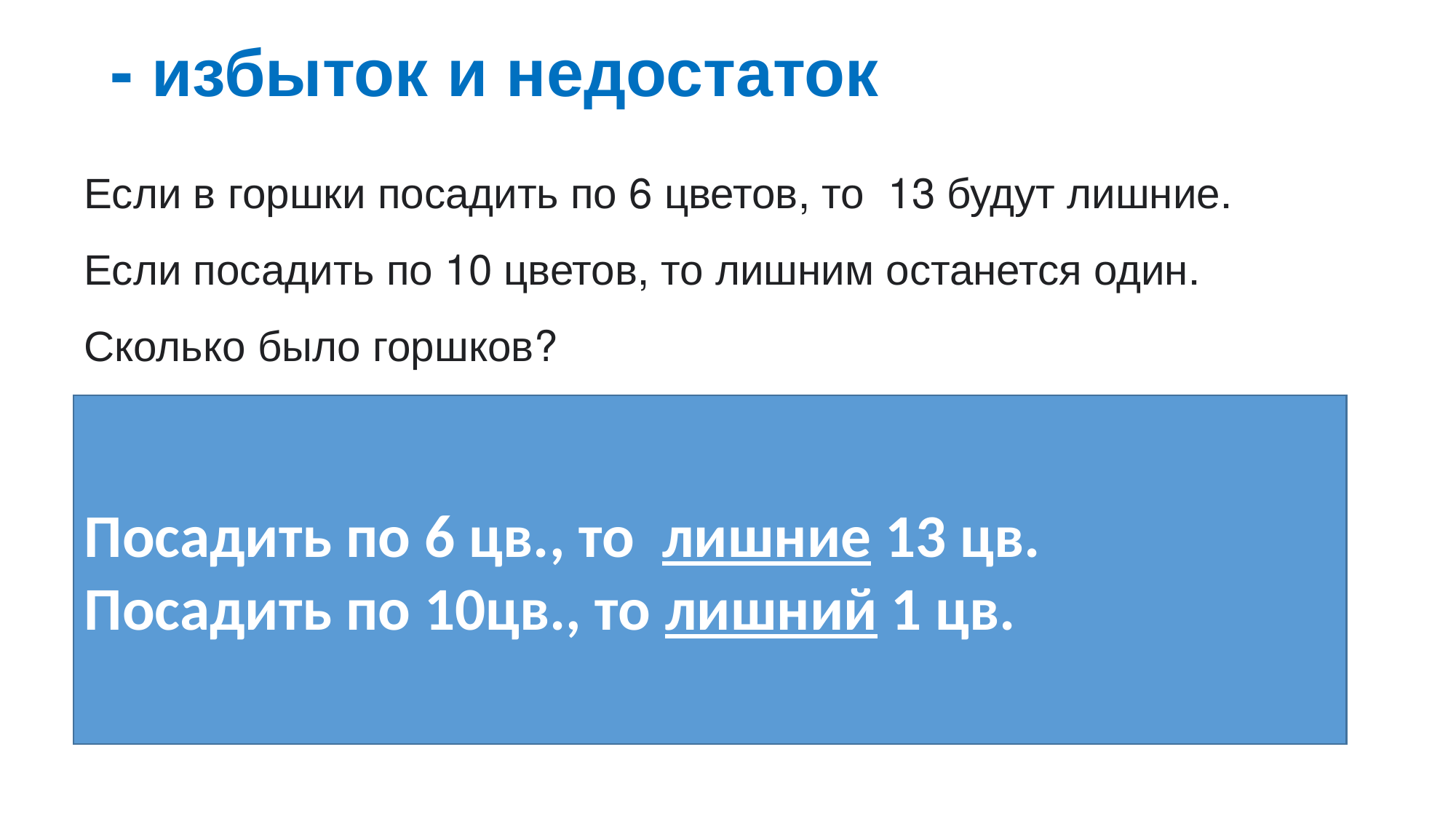

# - избыток и недостаток
Если в горшки посадить по 6 цветов, то  13 будут лишние. Если посадить по 10 цветов, то лишним останется один. Сколько было горшков?
Посадить по 6 цв., то  лишние 13 цв.
Посадить по 10цв., то лишний 1 цв.